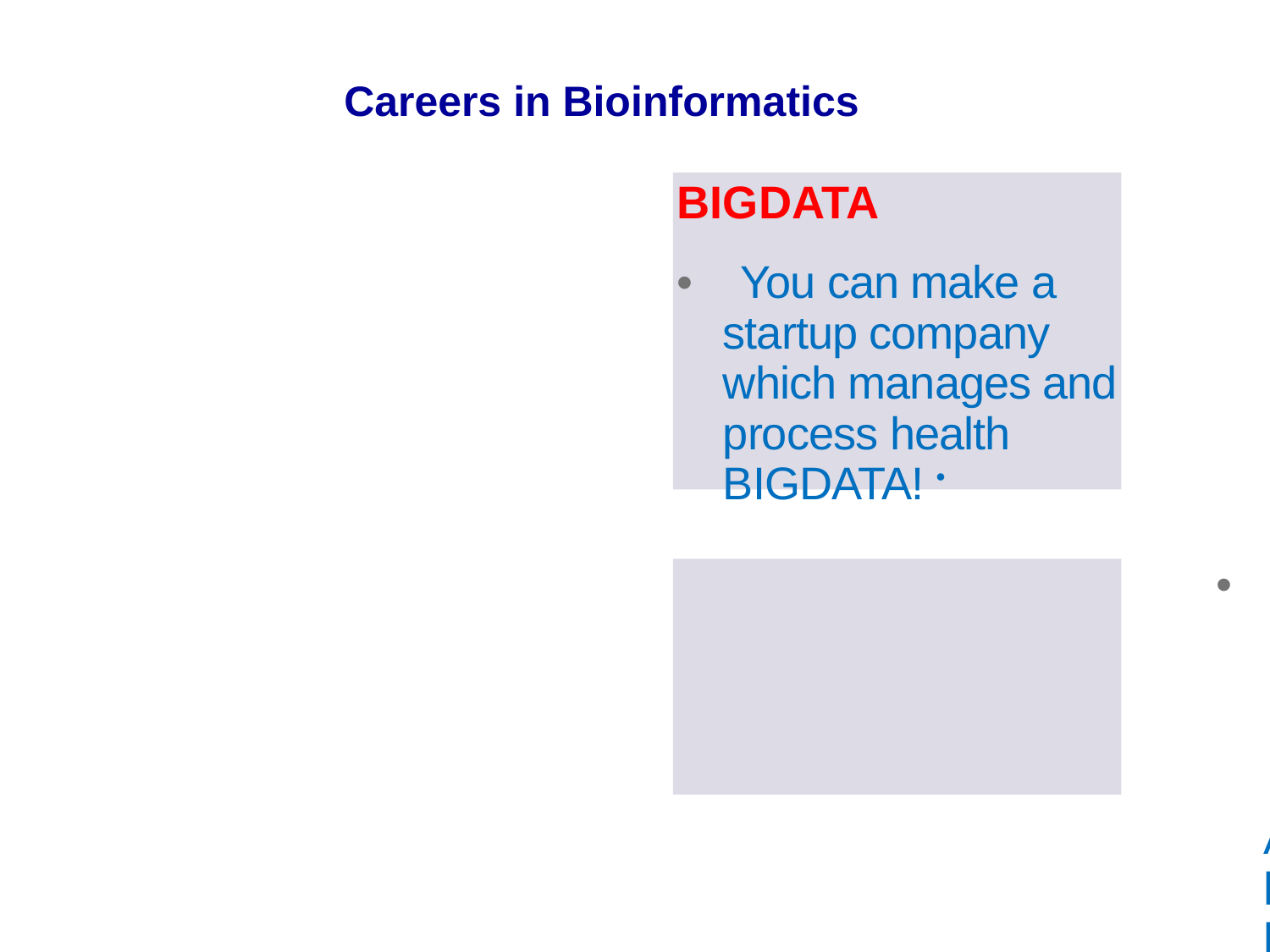

Careers in Bioinformatics
BIGDATA
•    You can make a startup company which manages and process health BIGDATA! •
•    All it needs is basic software
development skills coupled with Bioinformatics